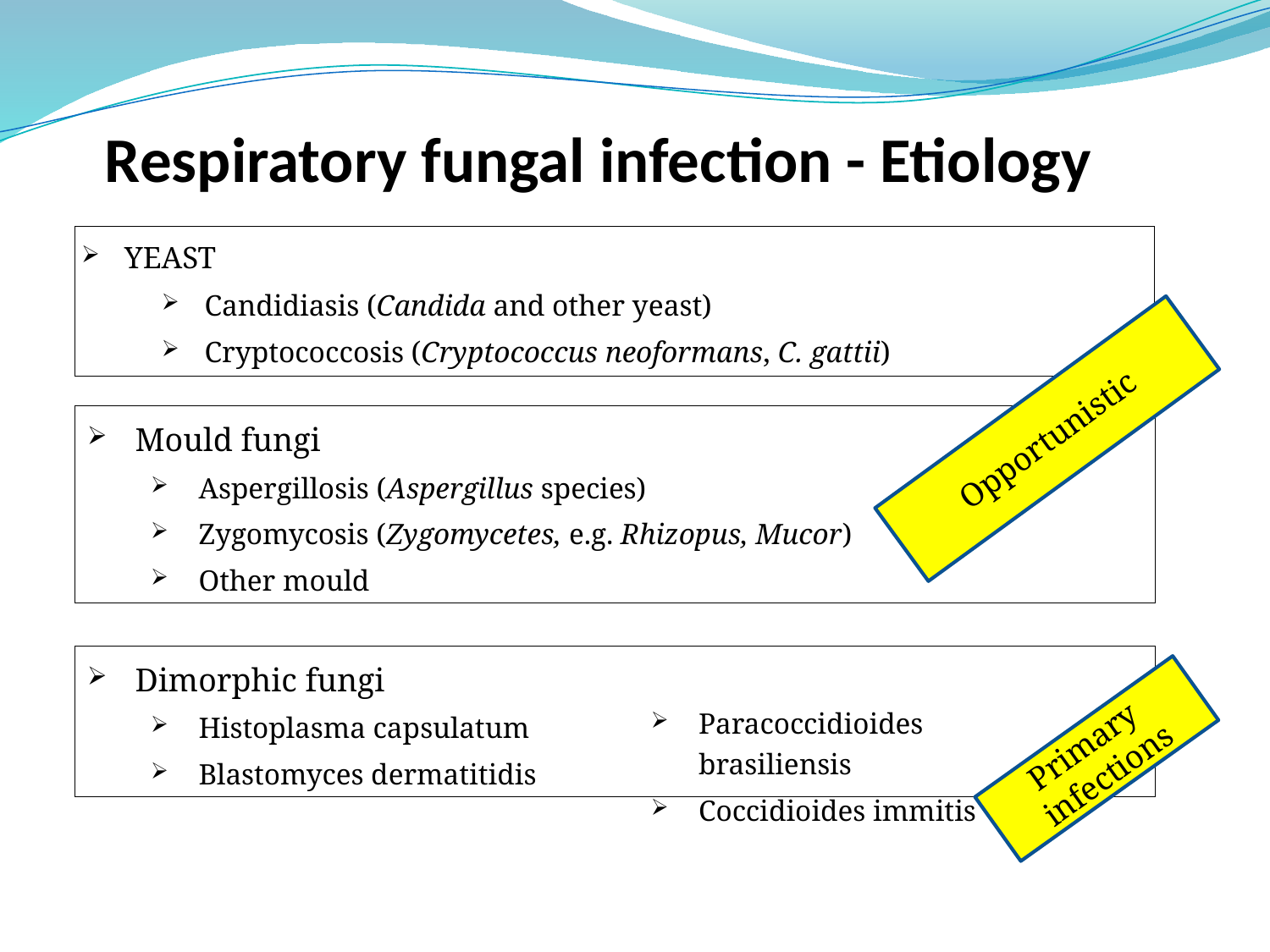

# Respiratory fungal infection - Etiology
YEAST
Candidiasis (Candida and other yeast)
Cryptococcosis (Cryptococcus neoformans, C. gattii)

Opportunistic
Mould fungi
Aspergillosis (Aspergillus species)
Zygomycosis (Zygomycetes, e.g. Rhizopus, Mucor)
Other mould
Dimorphic fungi
Histoplasma capsulatum
Blastomyces dermatitidis
Paracoccidioides brasiliensis
Coccidioides immitis
Primary  infections